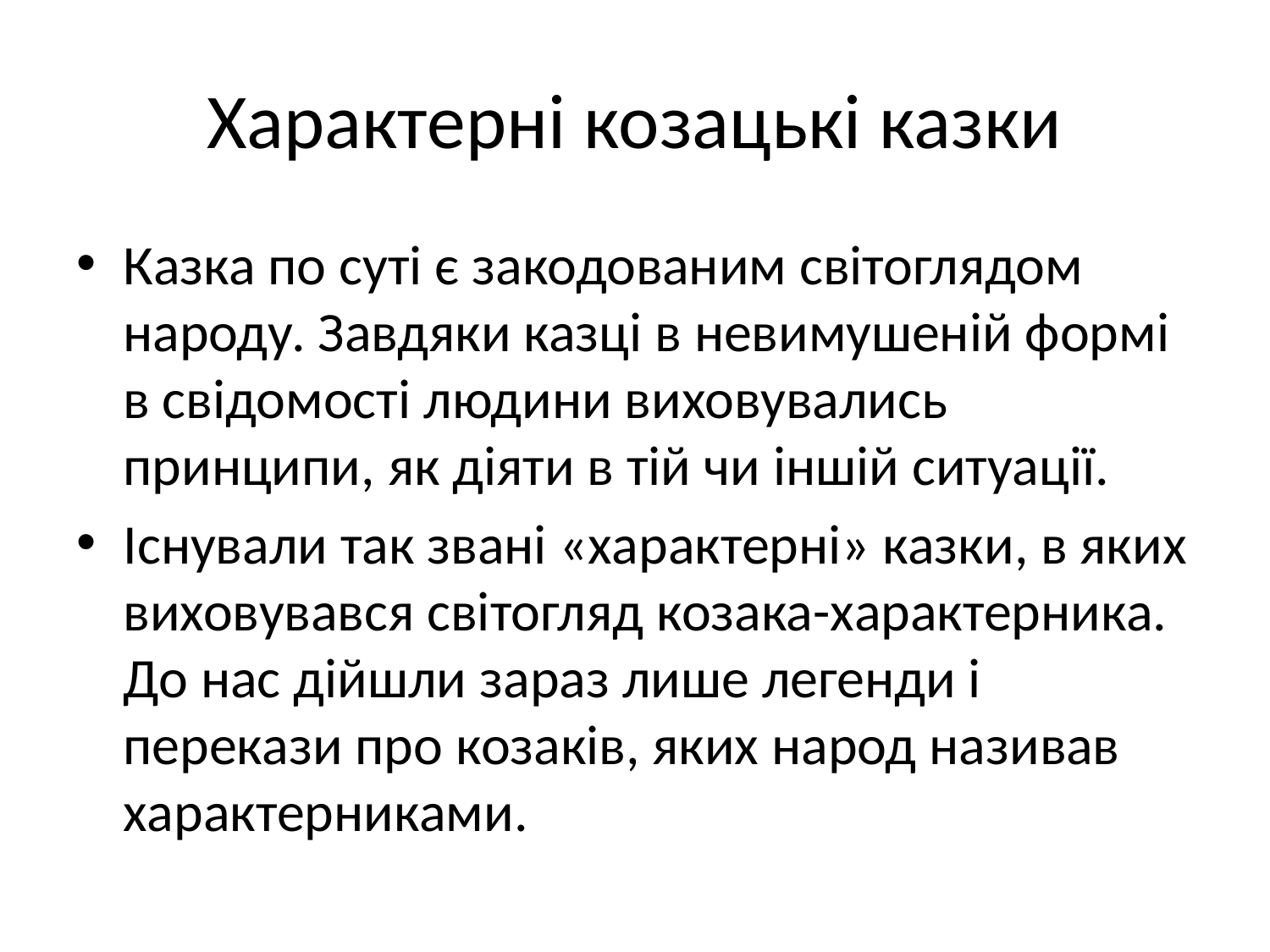

# Характерні козацькі казки
Казка по суті є закодованим світоглядом народу. Завдяки казці в невимушеній формі в свідомості людини виховувались принципи, як діяти в тій чи іншій ситуації.
Існували так звані «характерні» казки, в яких виховувався світогляд козака-характерника. До нас дійшли зараз лише легенди і перекази про козаків, яких народ називав характерниками.